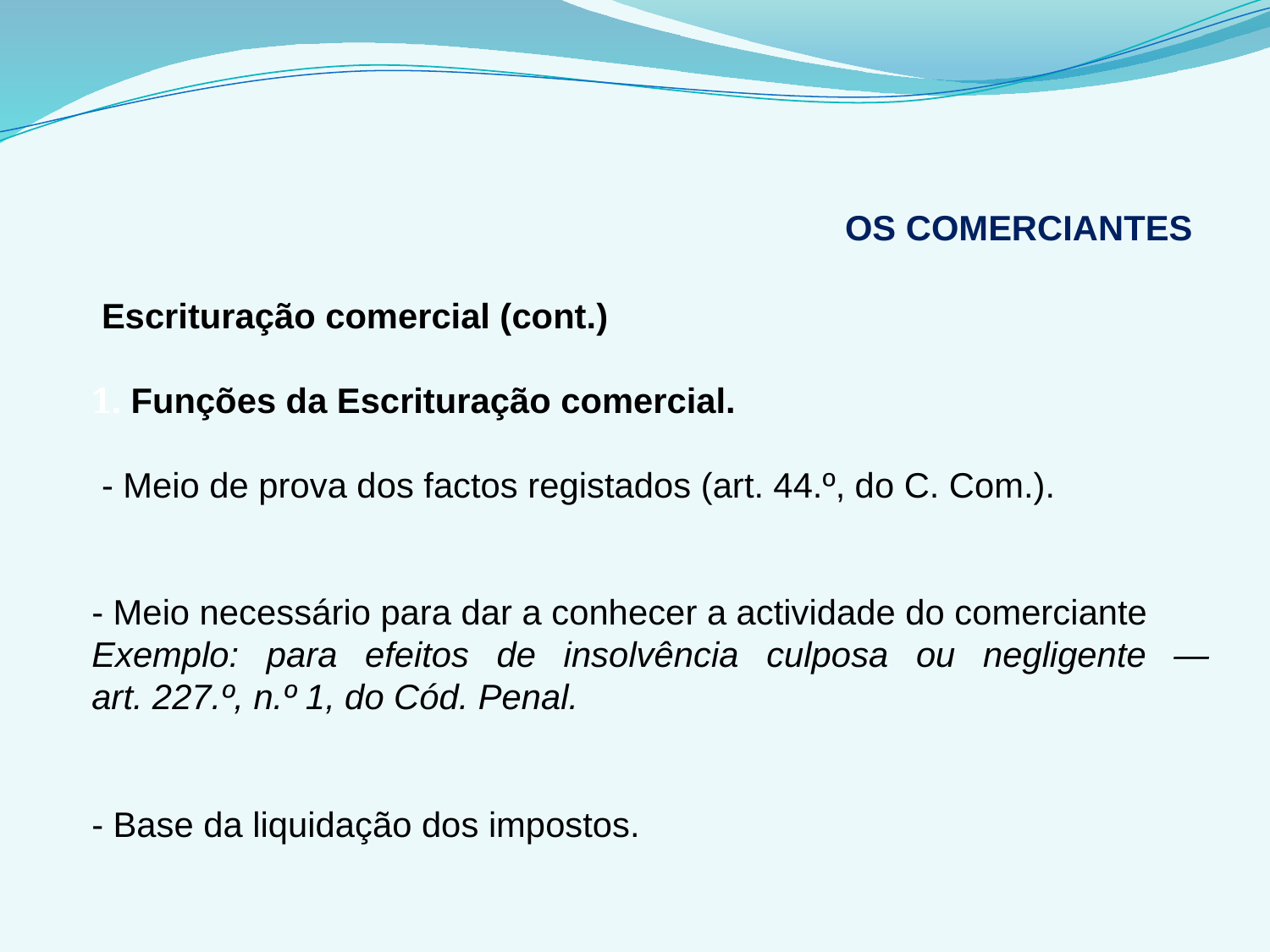

# OS COMERCIANTES
 Escrituração comercial (cont.)

1. Funções da Escrituração comercial.

 - Meio de prova dos factos registados (art. 44.º, do C. Com.).

- Meio necessário para dar a conhecer a actividade do comerciante
Exemplo: para efeitos de insolvência culposa ou negligente — art. 227.º, n.º 1, do Cód. Penal.

- Base da liquidação dos impostos.